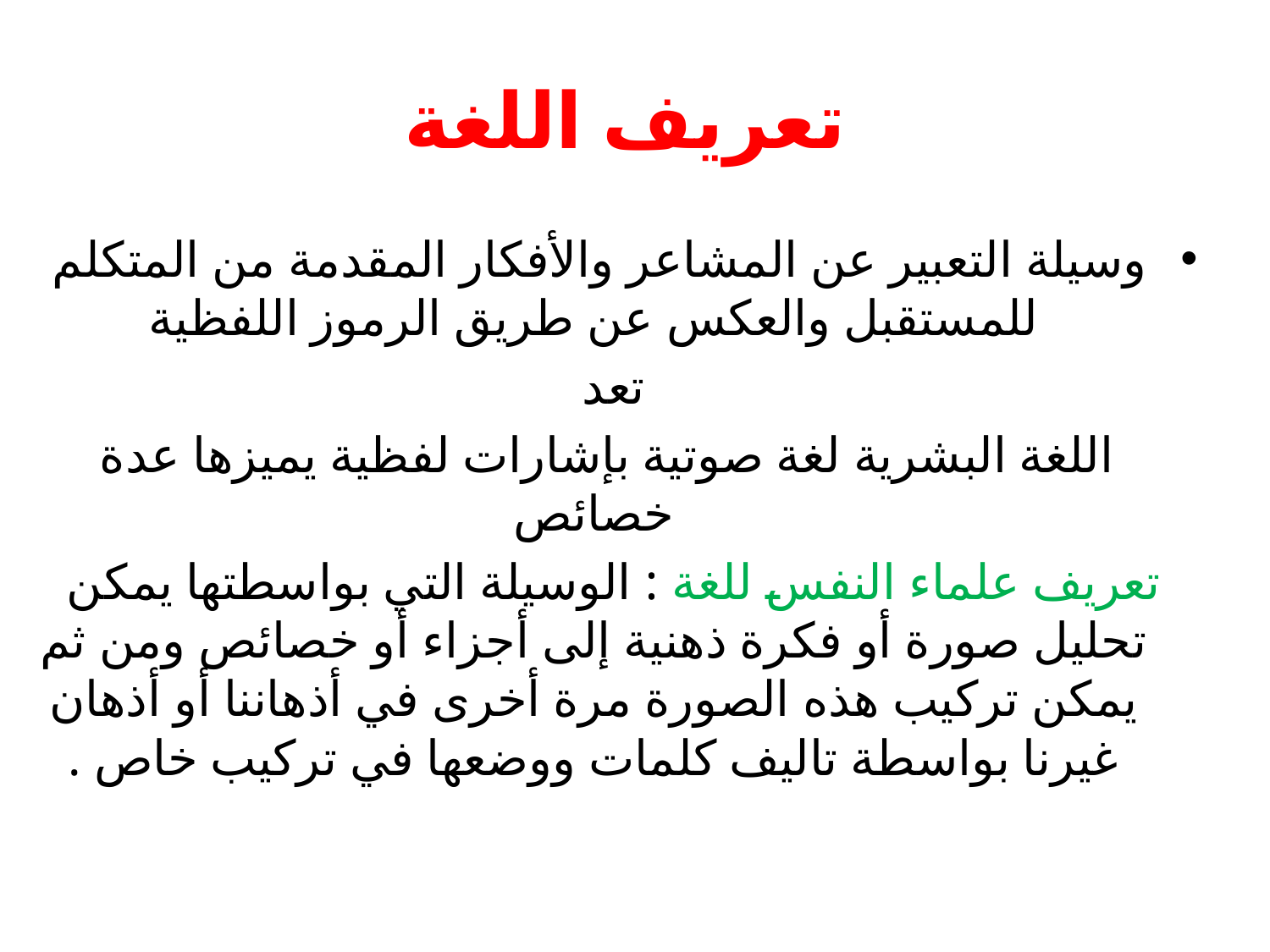

# تعريف اللغة
وسيلة التعبير عن المشاعر والأفكار المقدمة من المتكلم  للمستقبل والعكس عن طريق الرموز اللفظية
تعد
 اللغة البشرية لغة صوتية بإشارات لفظية يميزها عدة خصائص
تعريف علماء النفس للغة : الوسيلة التي بواسطتها يمكن تحليل صورة أو فكرة ذهنية إلى أجزاء أو خصائص ومن ثم يمكن تركيب هذه الصورة مرة أخرى في أذهاننا أو أذهان غيرنا بواسطة تاليف كلمات ووضعها في تركيب خاص .